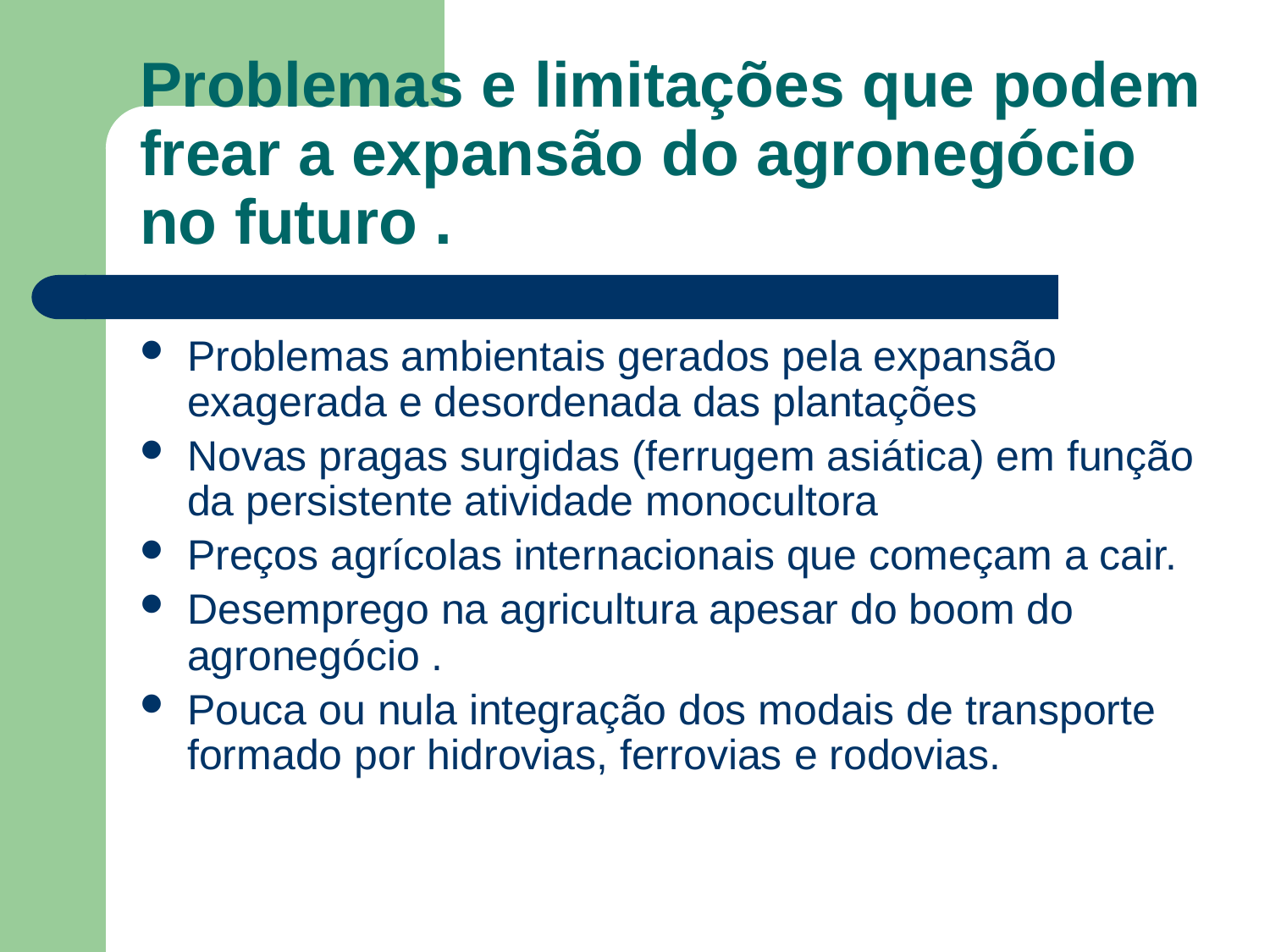

# Problemas e limitações que podem frear a expansão do agronegócio no futuro .
Problemas ambientais gerados pela expansão exagerada e desordenada das plantações
Novas pragas surgidas (ferrugem asiática) em função da persistente atividade monocultora
Preços agrícolas internacionais que começam a cair.
Desemprego na agricultura apesar do boom do agronegócio .
Pouca ou nula integração dos modais de transporte formado por hidrovias, ferrovias e rodovias.